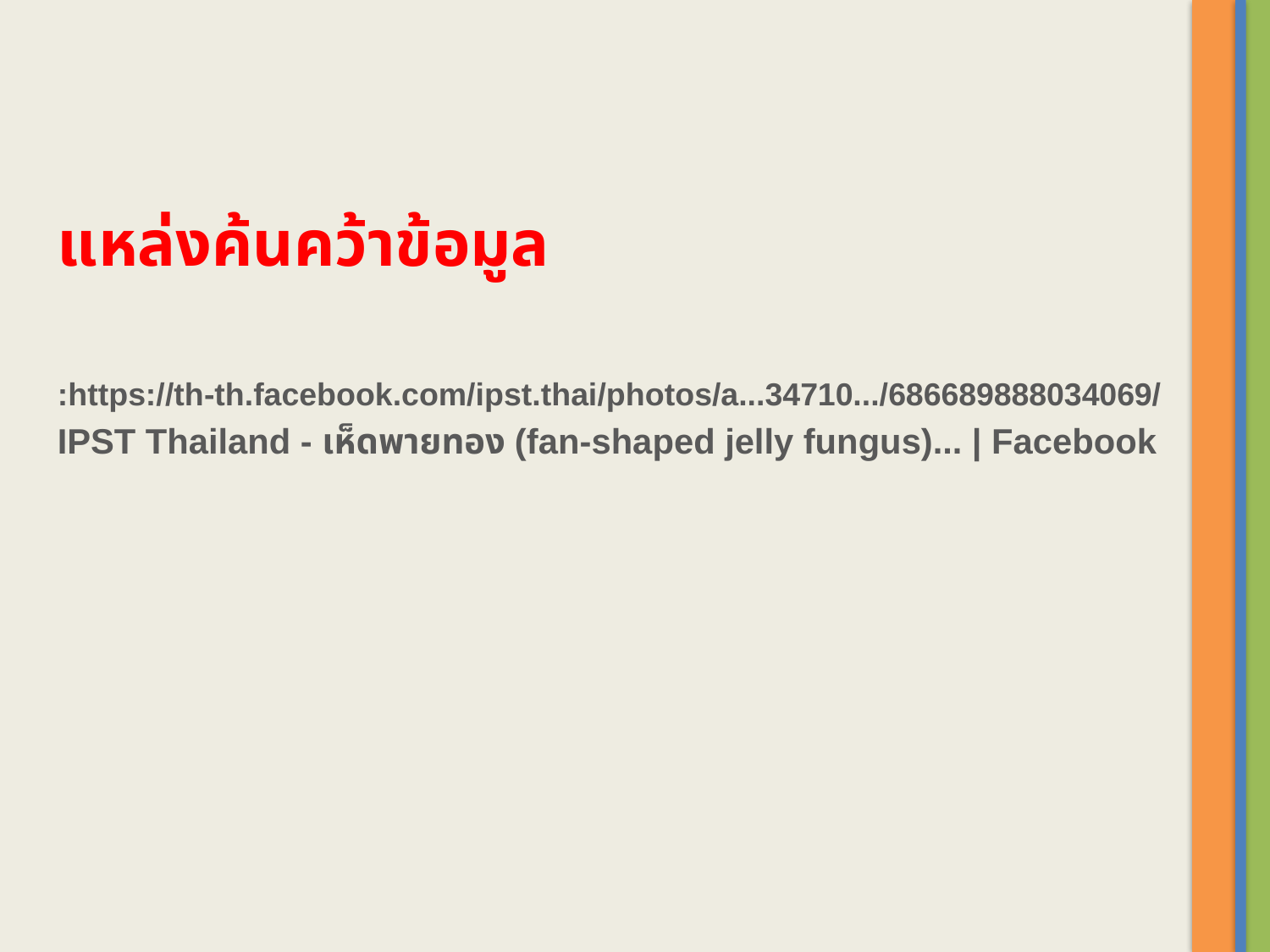

แหล่งค้นคว้าข้อมูล

:https://th-th.facebook.com/ipst.thai/photos/a...34710.../686689888034069/
IPST Thailand - เห็ดพายทอง (fan-shaped jelly fungus)... | Facebook